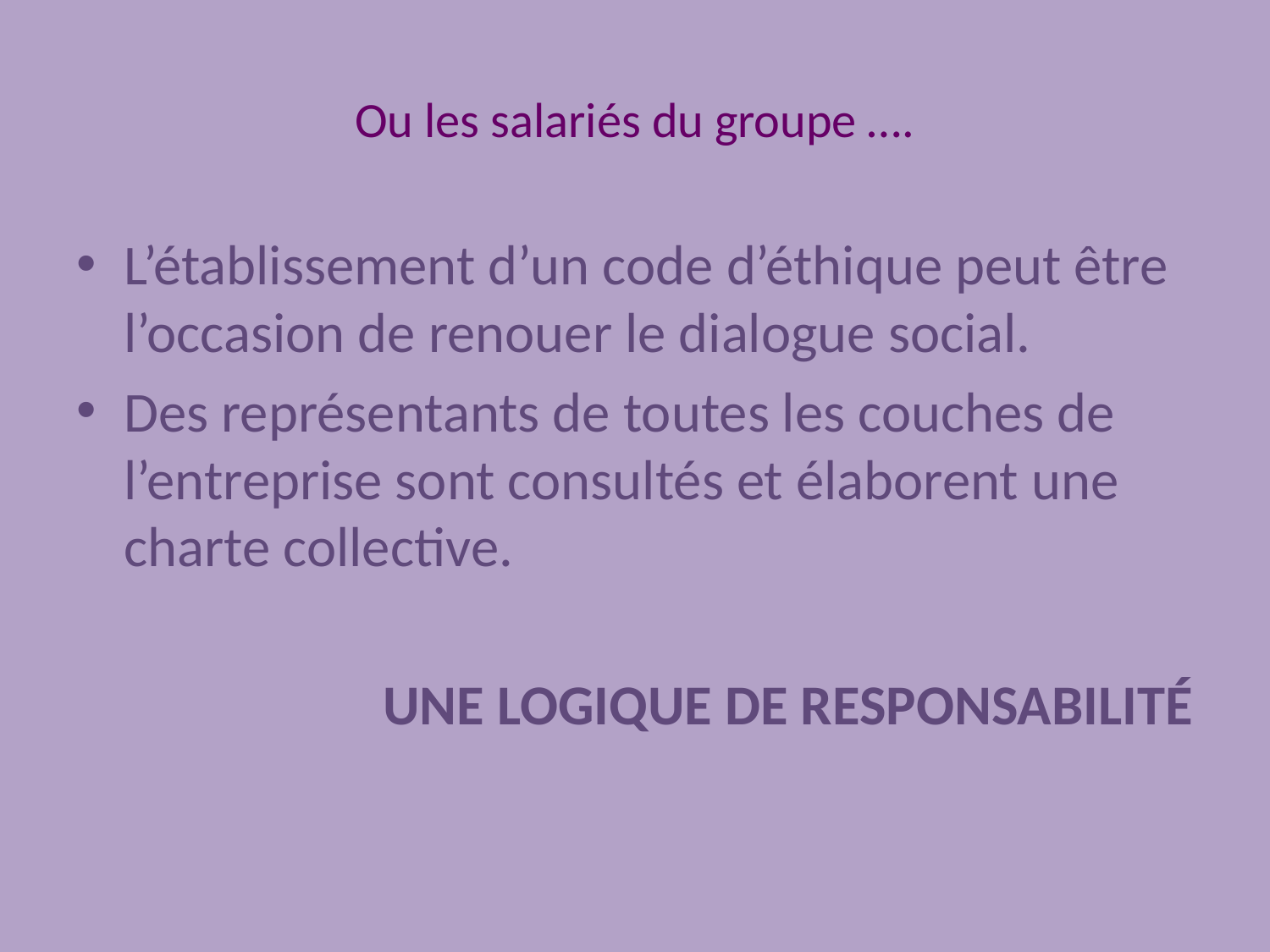

# Ou les salariés du groupe ….
L’établissement d’un code d’éthique peut être l’occasion de renouer le dialogue social.
Des représentants de toutes les couches de l’entreprise sont consultés et élaborent une charte collective.

UNE LOGIQUE DE RESPONSABILITÉ